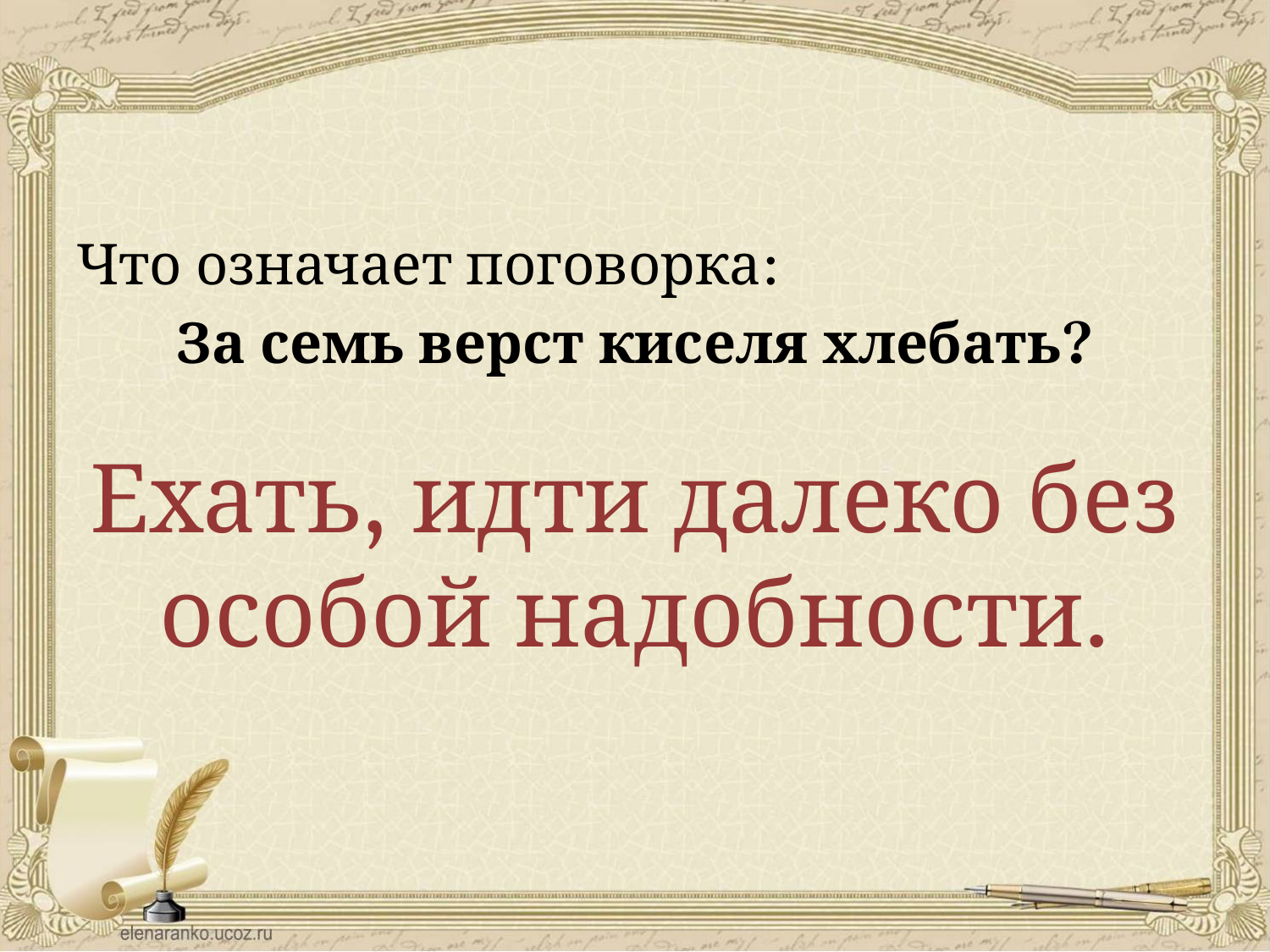

#
Что означает поговорка:
За семь верст киселя хлебать?
Ехать, идти далеко без особой надобности.